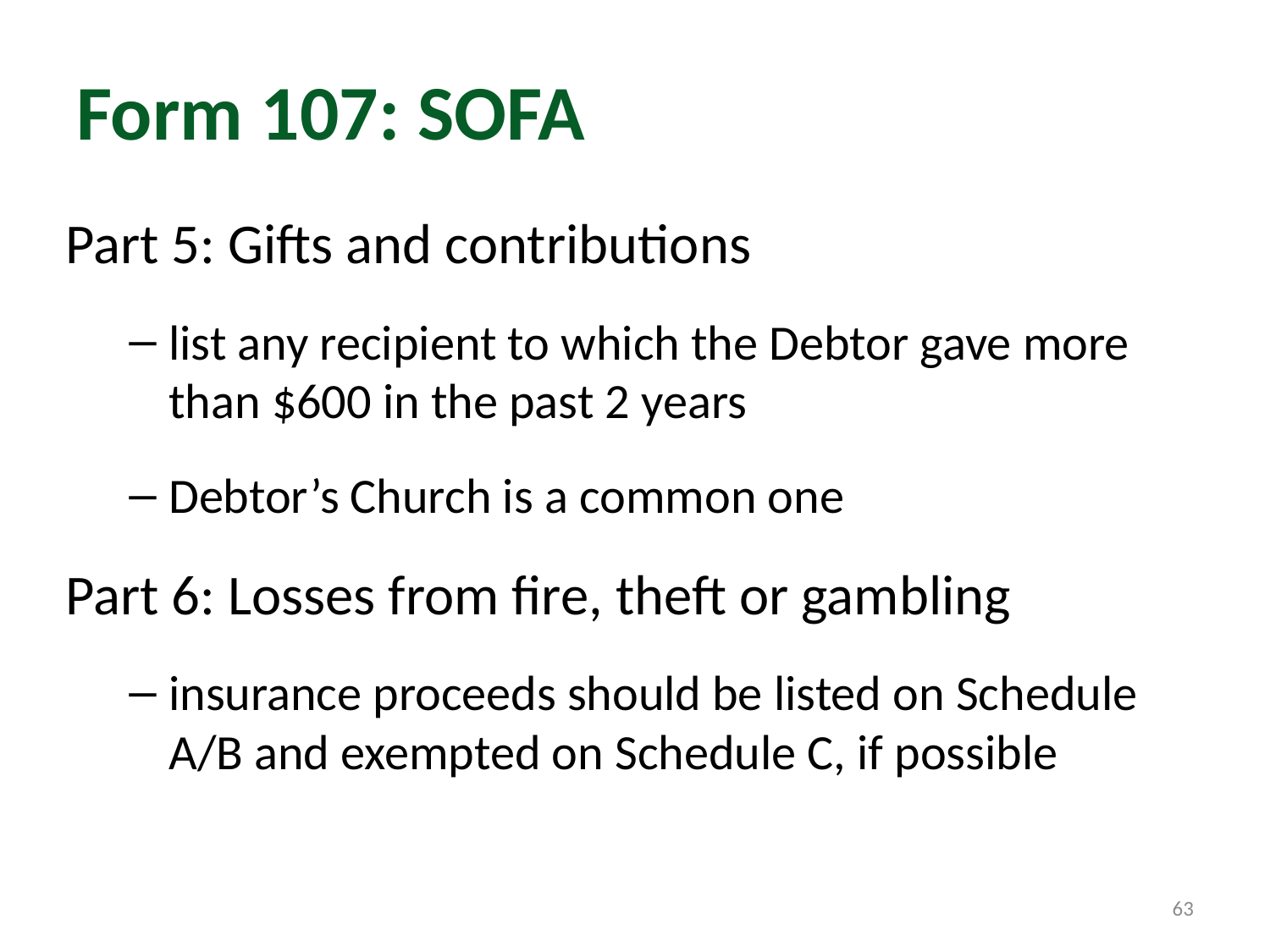

# Form 107: SOFA
Part 5: Gifts and contributions
list any recipient to which the Debtor gave more than $600 in the past 2 years
Debtor’s Church is a common one
Part 6: Losses from fire, theft or gambling
insurance proceeds should be listed on Schedule A/B and exempted on Schedule C, if possible

63